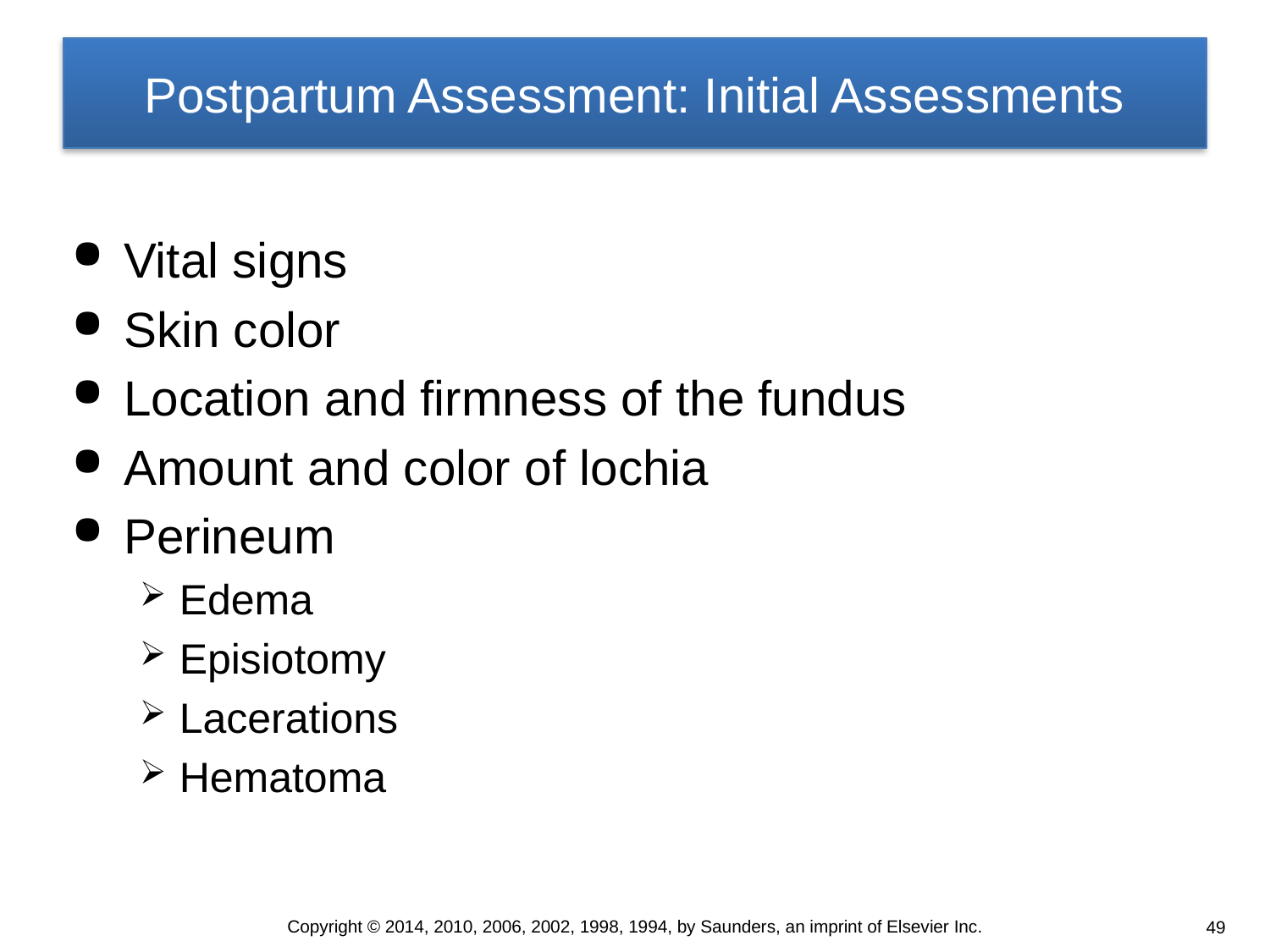

# Postpartum Assessment: Initial Assessments
Vital signs
Skin color
Location and firmness of the fundus
Amount and color of lochia
Perineum
Edema
Episiotomy
Lacerations
Hematoma
Copyright © 2014, 2010, 2006, 2002, 1998, 1994, by Saunders, an imprint of Elsevier Inc.
49